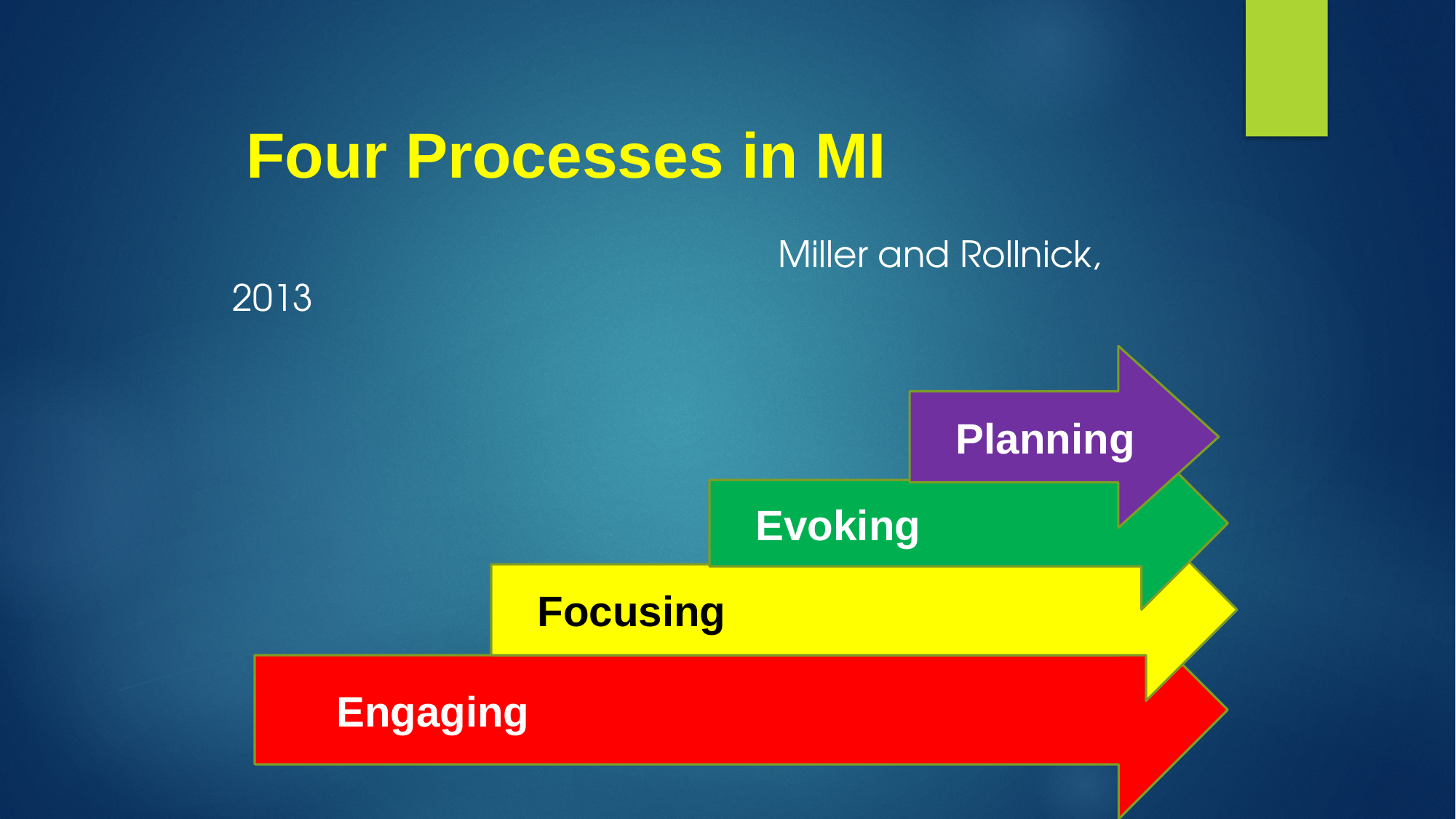

# Four Processes in MI

						Miller and Rollnick, 2013

   Planning
   Evoking
   Focusing
      Engaging